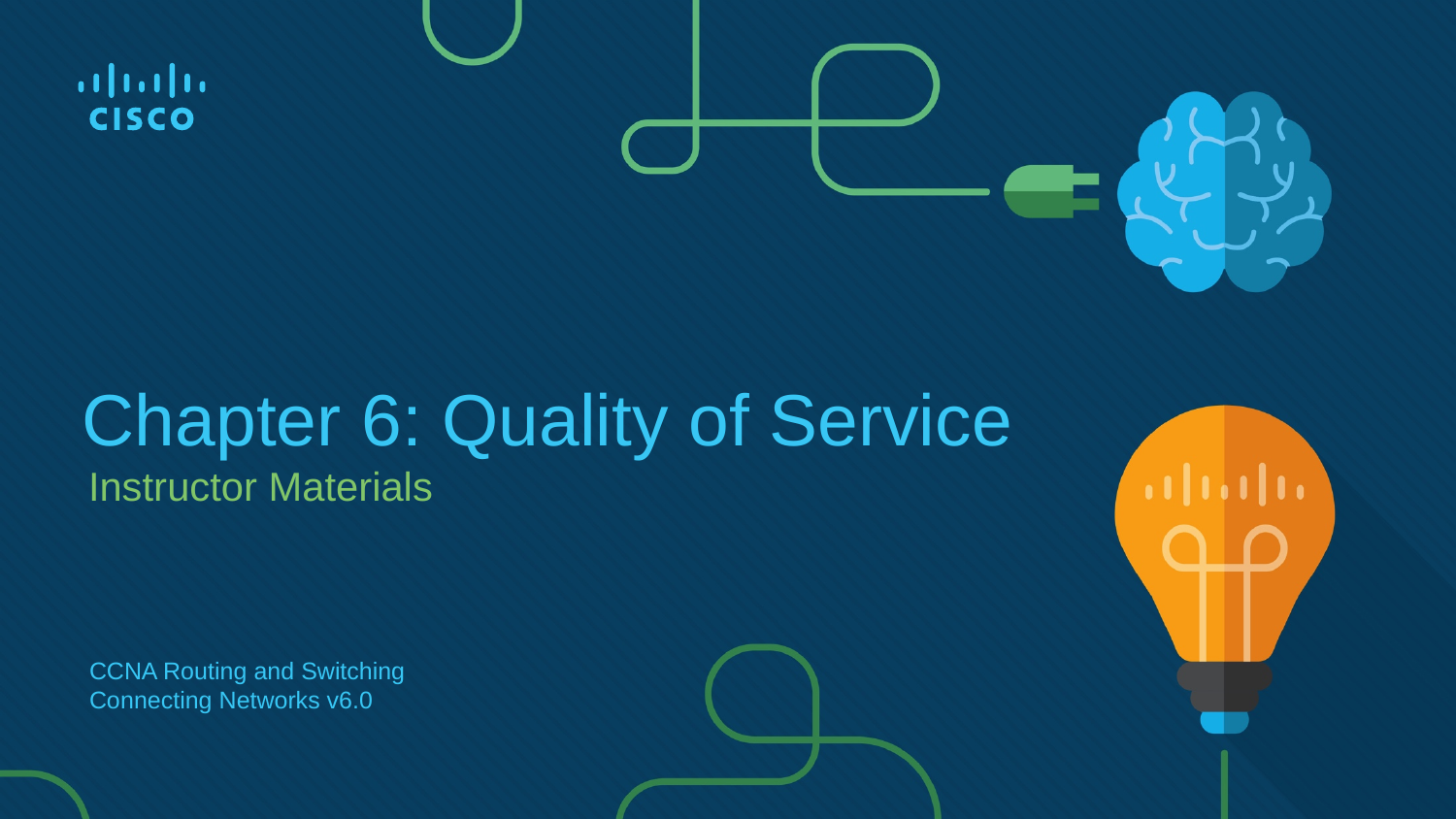

# Chapter 6: Quality of Service
Instructor Materials
CCNA Routing and Switching
Connecting Networks v6.0